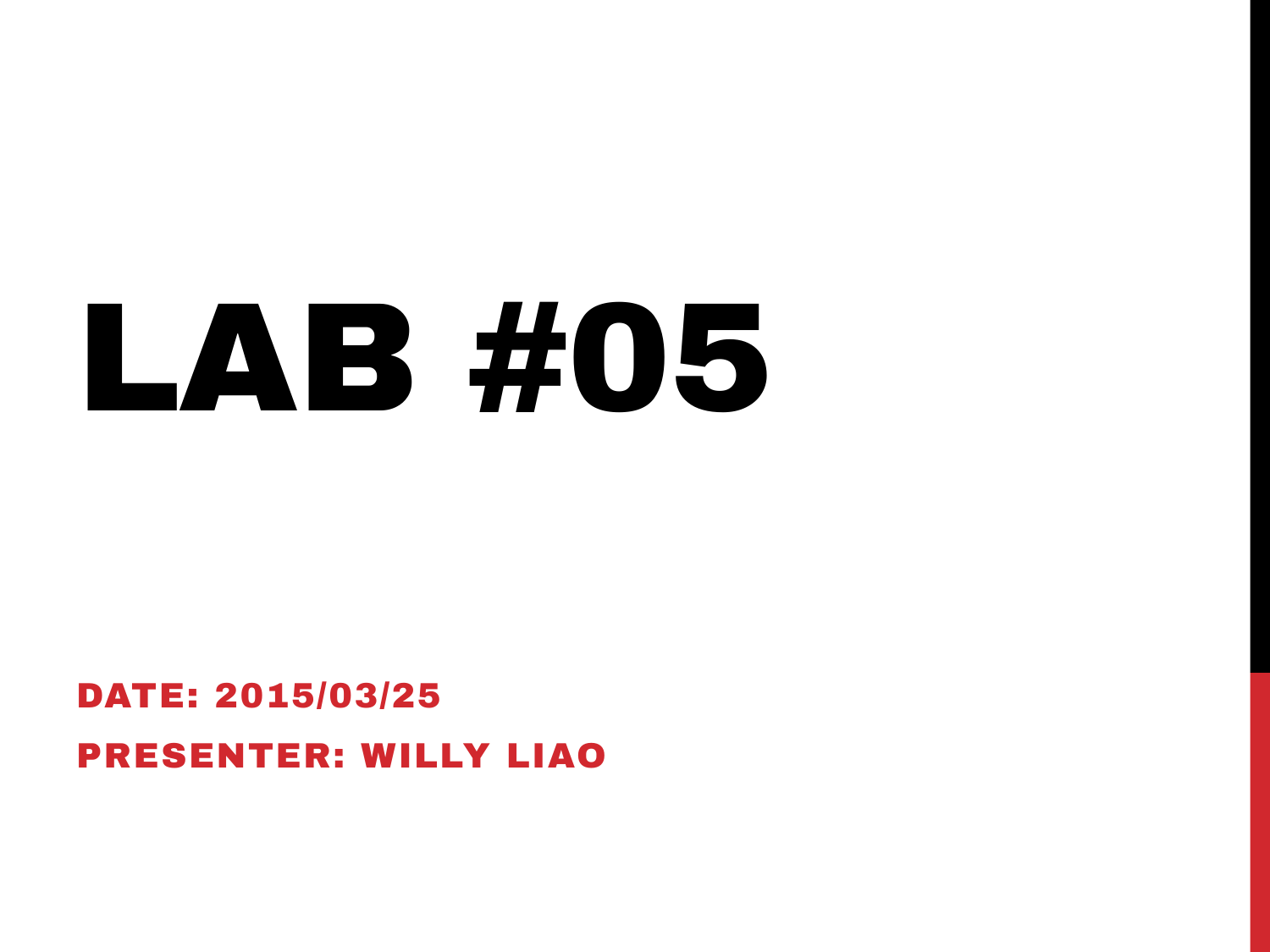

# Lab #05
Date: 2015/03/25
Presenter: Willy liao